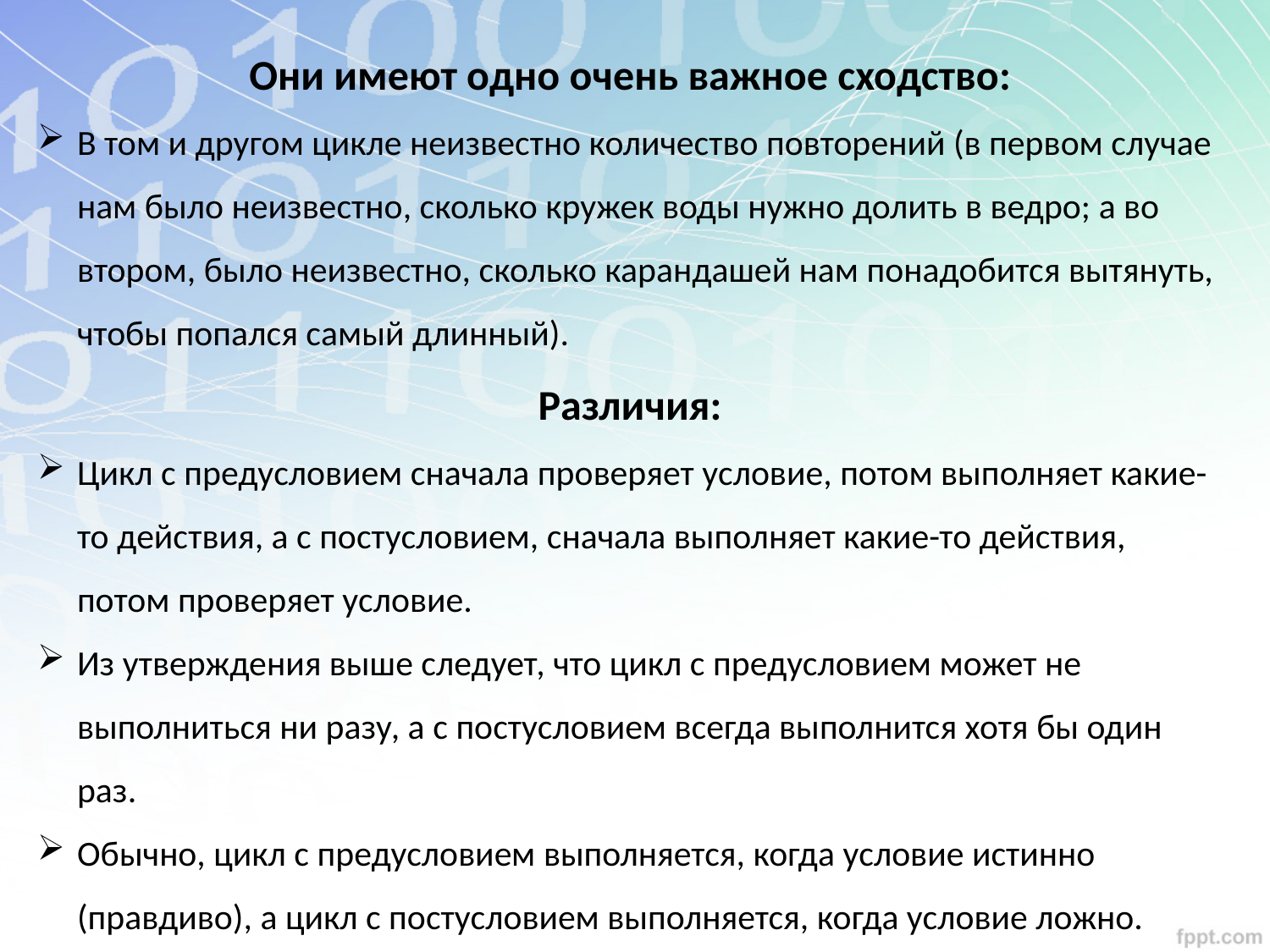

Они имеют одно очень важное сходство:
В том и другом цикле неизвестно количество повторений (в первом случае нам было неизвестно, сколько кружек воды нужно долить в ведро; а во втором, было неизвестно, сколько карандашей нам понадобится вытянуть, чтобы попался самый длинный).
Различия:
Цикл с предусловием сначала проверяет условие, потом выполняет какие-то действия, а с постусловием, сначала выполняет какие-то действия, потом проверяет условие.
Из утверждения выше следует, что цикл с предусловием может не выполниться ни разу, а с постусловием всегда выполнится хотя бы один раз.
Обычно, цикл с предусловием выполняется, когда условие истинно (правдиво), а цикл с постусловием выполняется, когда условие ложно.